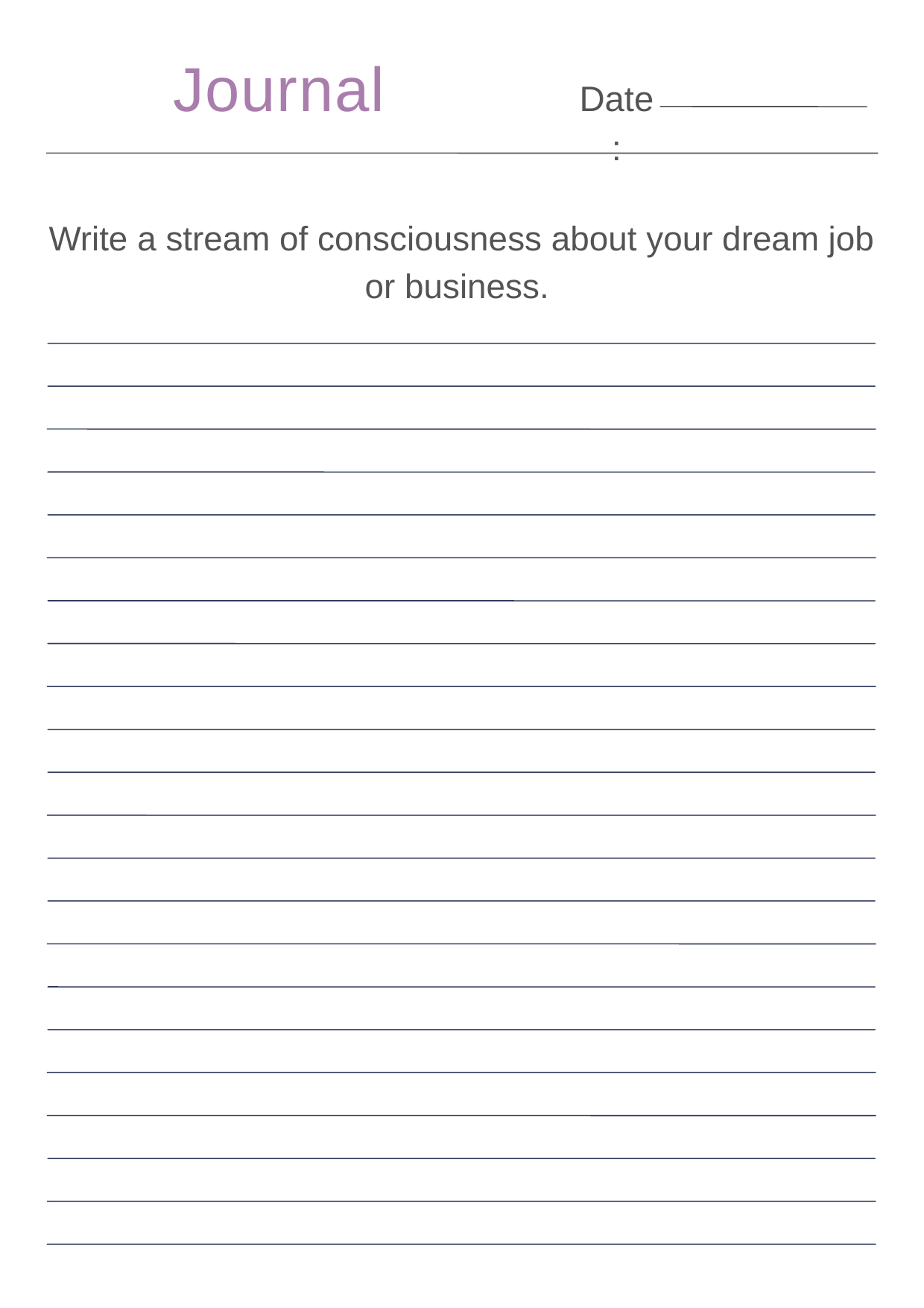

Journal
Date:

Write a stream of consciousness about your dream job or business.